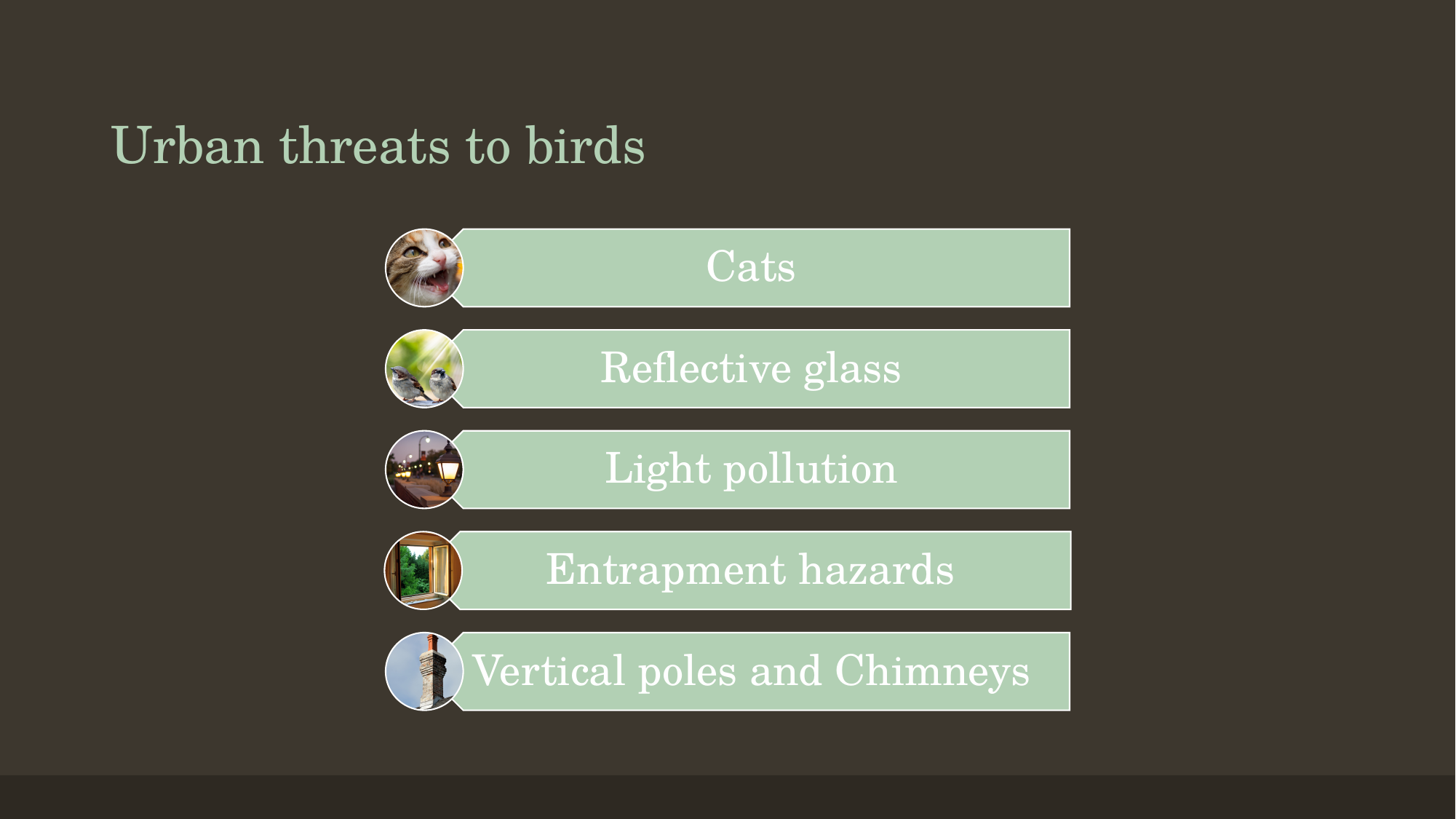

# Urban threats to birds
Cats
Reflective glass
Light pollution
Entrapment hazards
Vertical poles and Chimneys